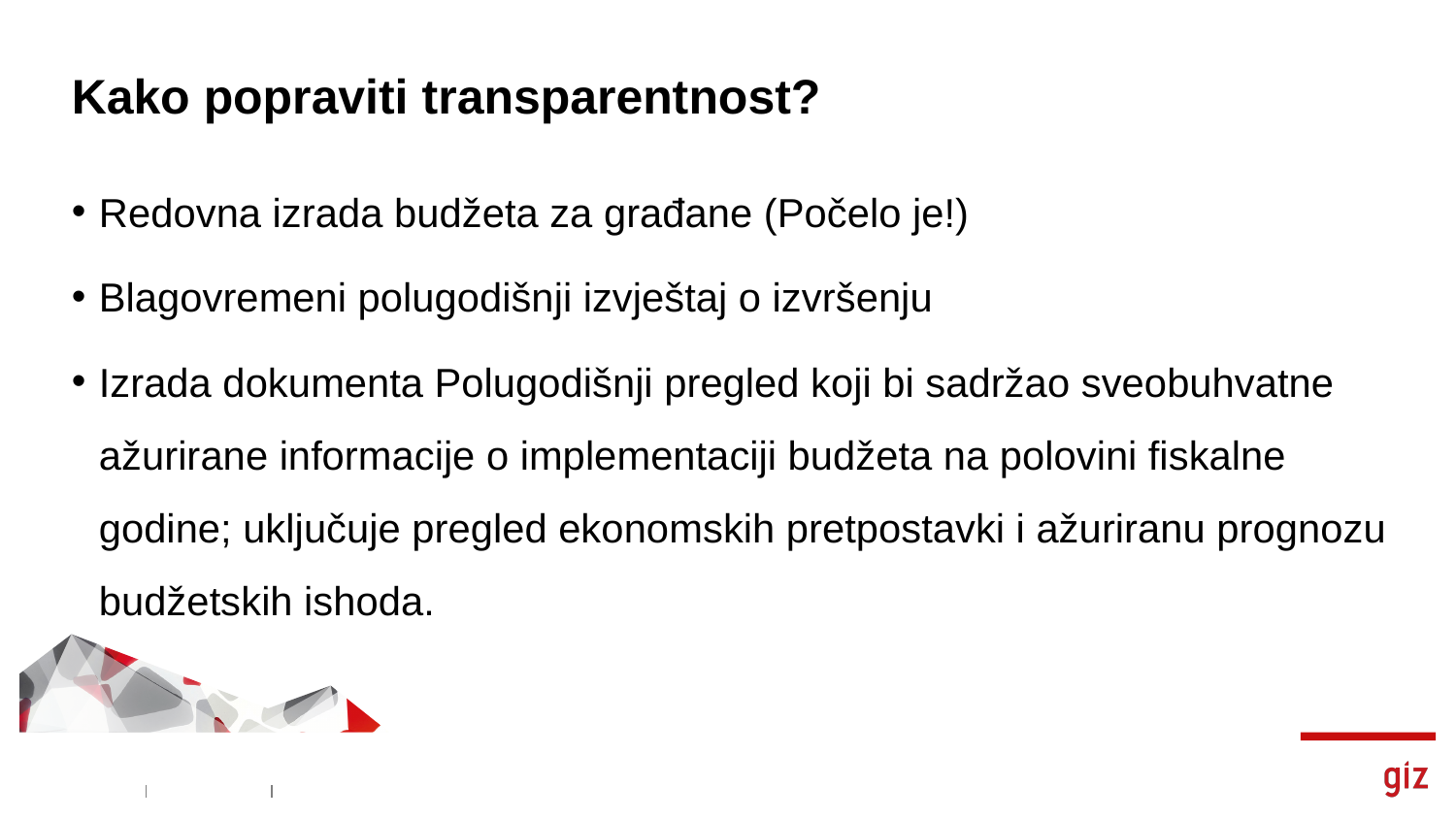

# Kako popraviti transparentnost?
Redovna izrada budžeta za građane (Počelo je!)
Blagovremeni polugodišnji izvještaj o izvršenju
Izrada dokumenta Polugodišnji pregled koji bi sadržao sveobuhvatne ažurirane informacije o implementaciji budžeta na polovini fiskalne godine; uključuje pregled ekonomskih pretpostavki i ažuriranu prognozu budžetskih ishoda.